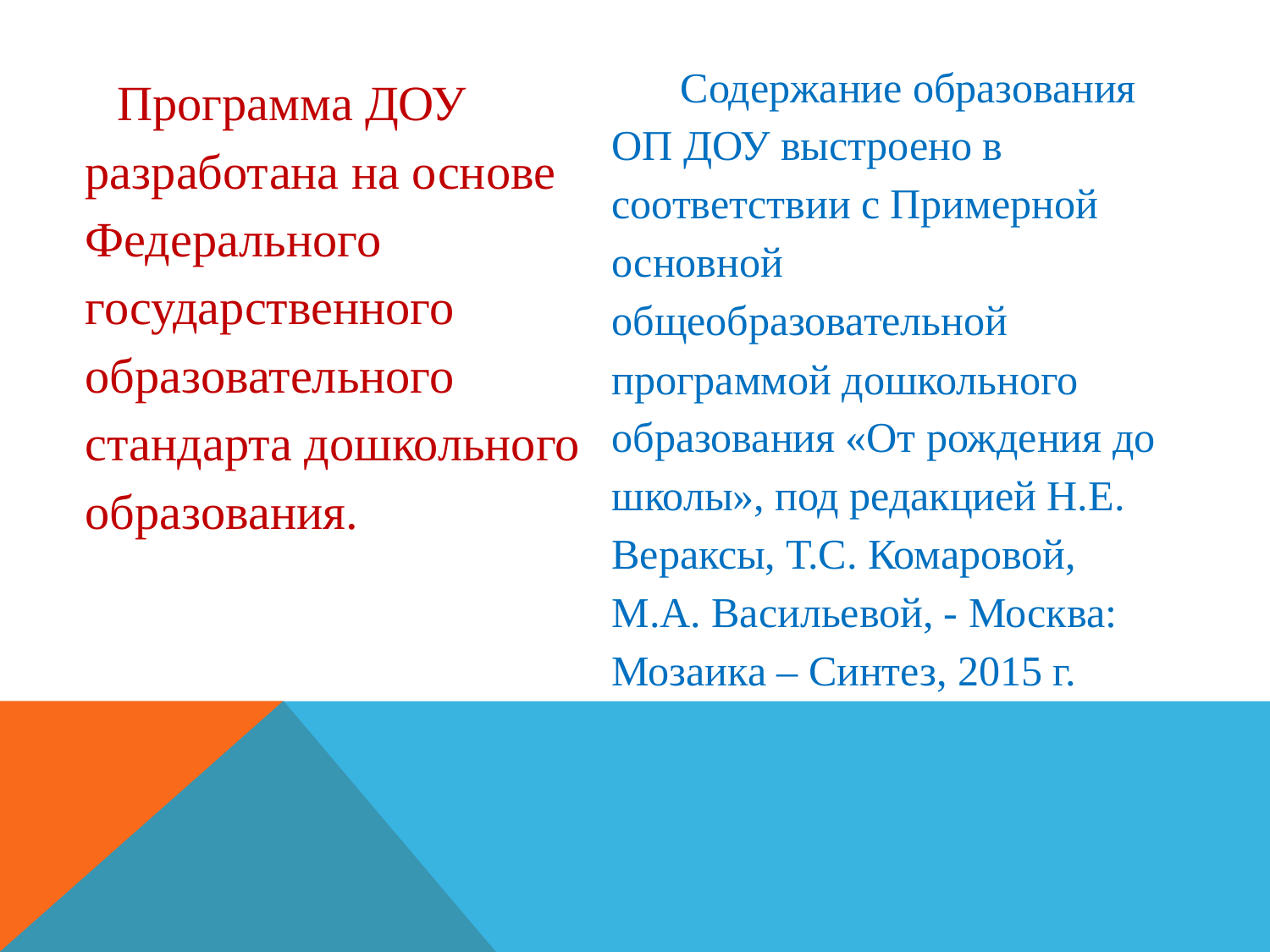

Содержание образования ОП ДОУ выстроено в соответствии с Примерной основной общеобразовательной программой дошкольного образования «От рождения до школы», под редакцией Н.Е. Вераксы, Т.С. Комаровой, М.А. Васильевой, - Москва: Мозаика – Синтез, 2015 г.
Программа ДОУ разработана на основе Федерального государственного образовательного стандарта дошкольного образования.